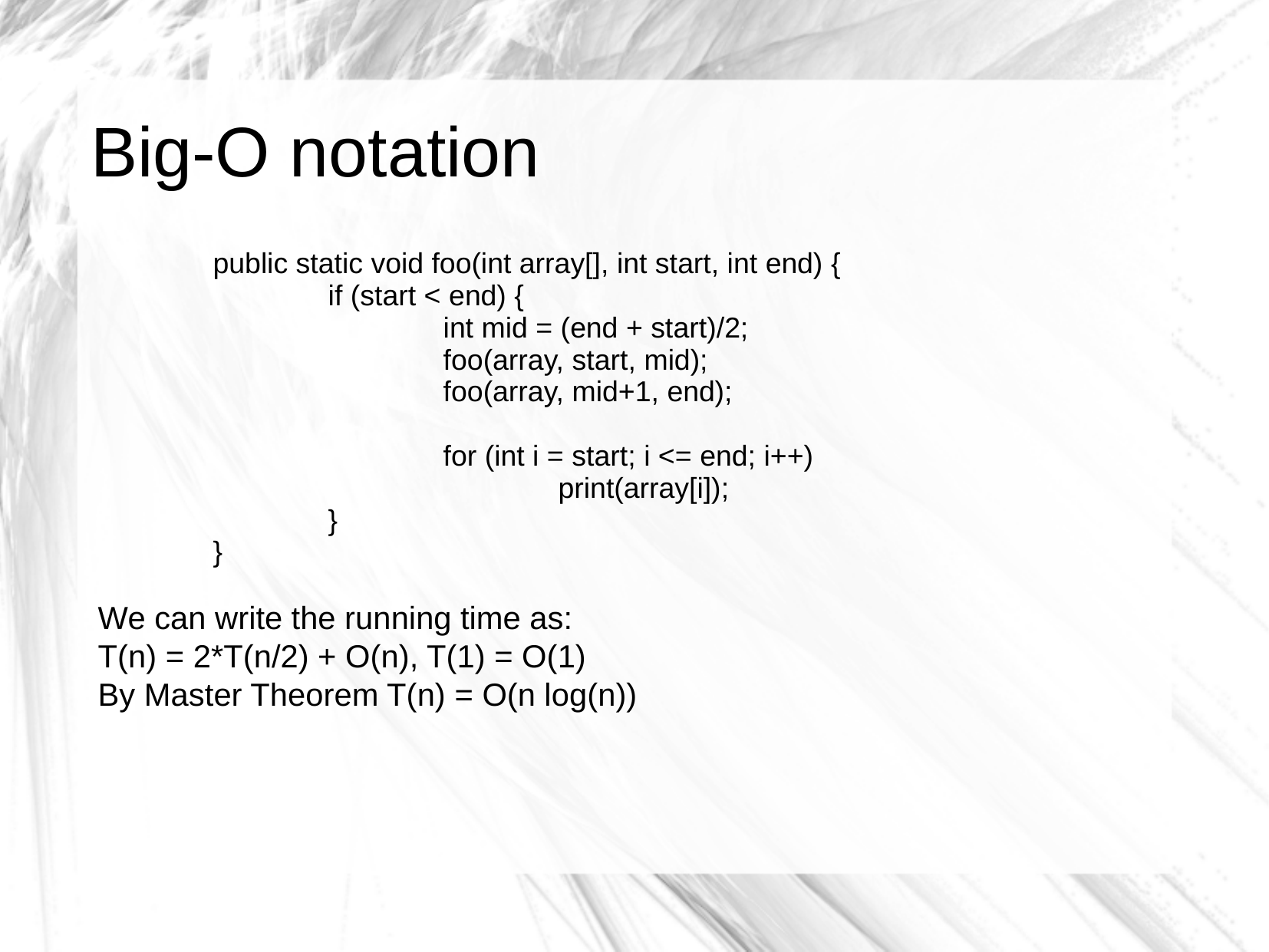

# Big-O notation
	public static void foo(int array[], int start, int end) {
		if (start < end) {
			int mid = (end + start)/2;
			foo(array, start, mid);
			foo(array, mid+1, end);
			for (int i = start; i <= end; i++)
				print(array[i]);
		}
	}

We can write the running time as:
T(n) = 2*T(n/2) + O(n), T(1) = O(1)
By Master Theorem T(n) = O(n log(n))